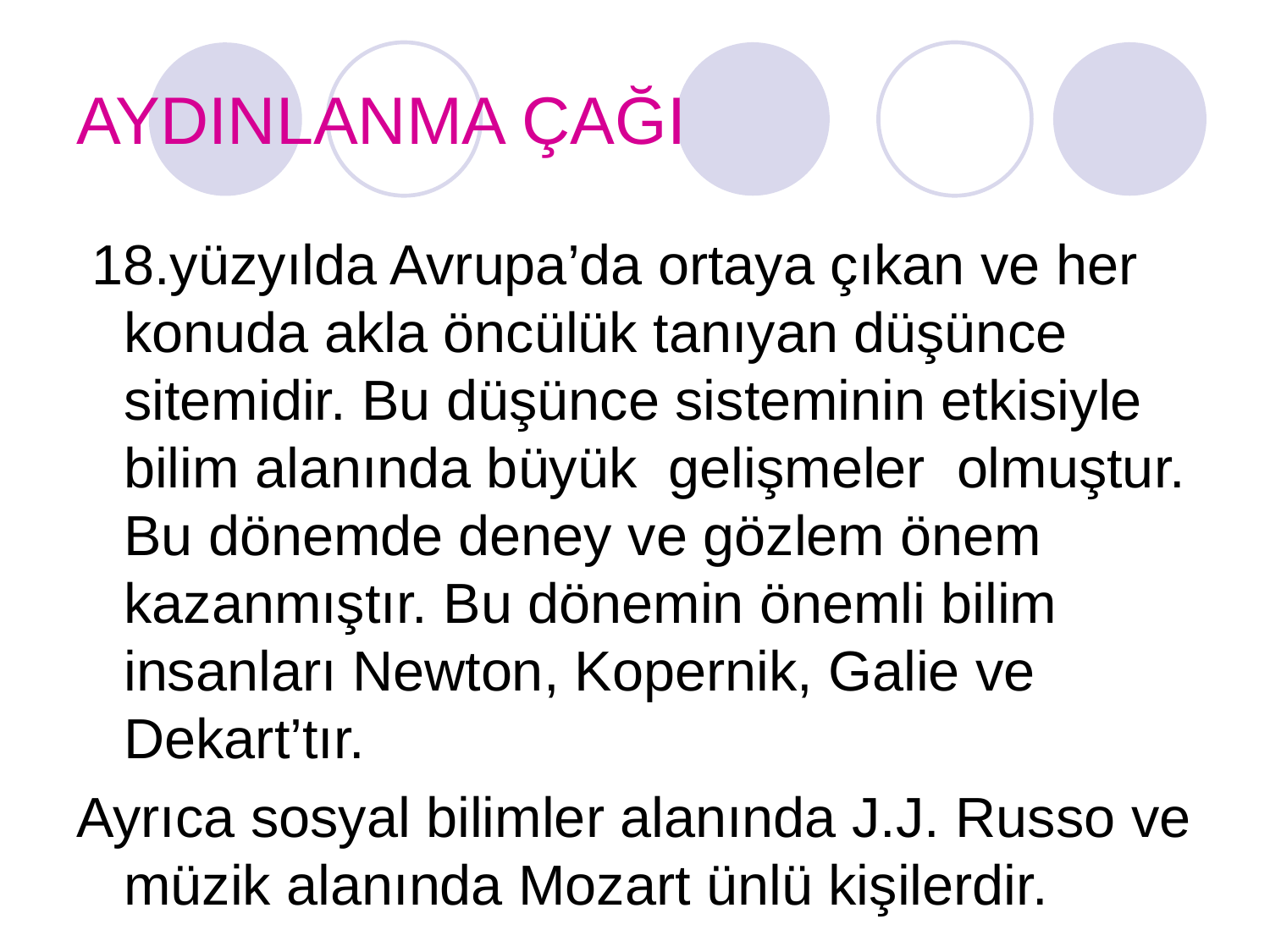

# AYDINLANMA ÇAĞI
 18.yüzyılda Avrupa’da ortaya çıkan ve her konuda akla öncülük tanıyan düşünce sitemidir. Bu düşünce sisteminin etkisiyle bilim alanında büyük  gelişmeler  olmuştur. Bu dönemde deney ve gözlem önem kazanmıştır. Bu dönemin önemli bilim insanları Newton, Kopernik, Galie ve Dekart’tır.
Ayrıca sosyal bilimler alanında J.J. Russo ve müzik alanında Mozart ünlü kişilerdir.